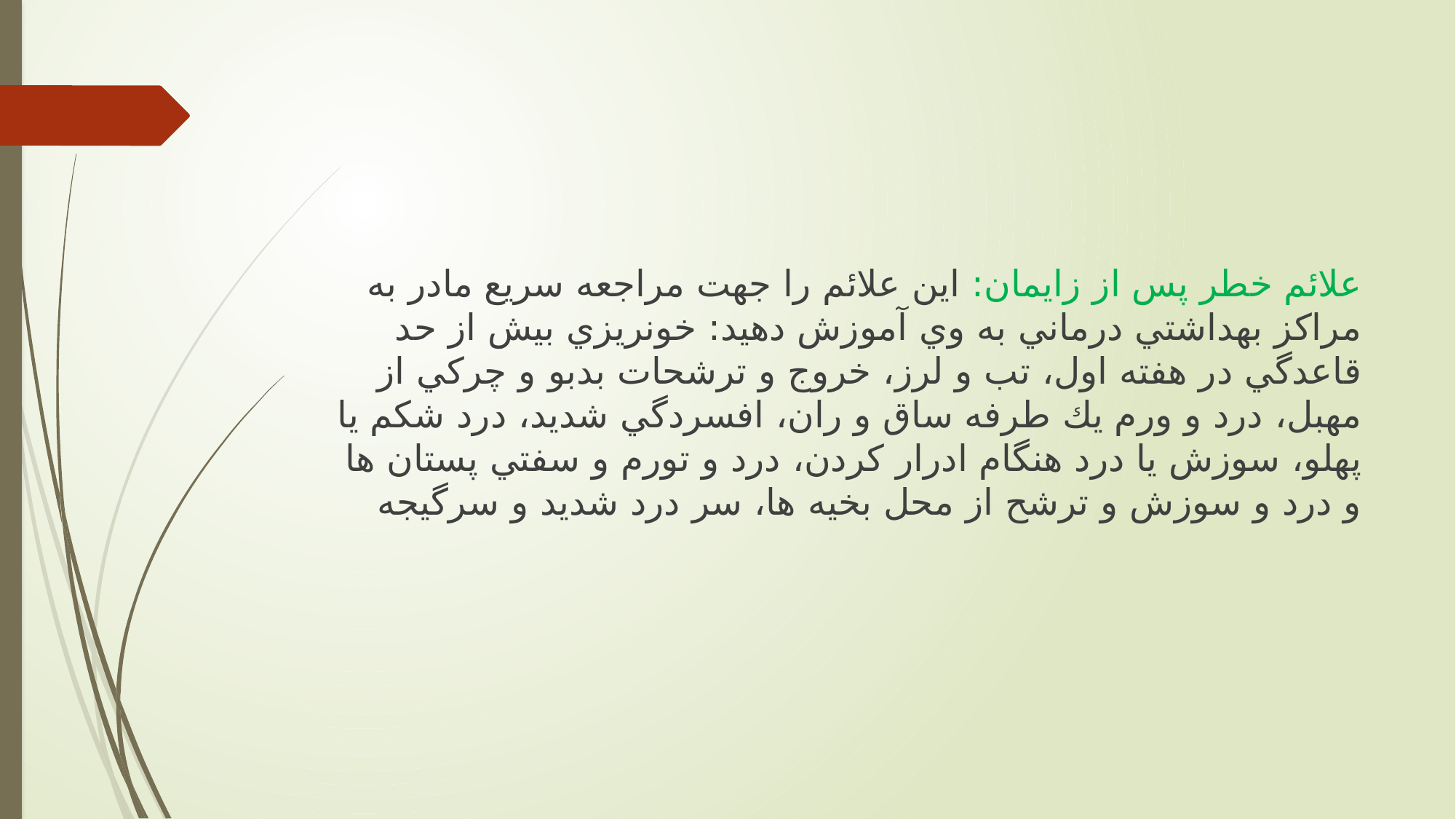

علائم خطر پس از زايمان: اين علائم را جهت مراجعه سريع مادر به مراکز بهداشتي درماني به وي آموزش دهید: خونريزي بیش از حد قاعدگي در هفته اول، تب و لرز، خروج و ترشحات بدبو و چرکي از مهبل، درد و ورم يك طرفه ساق و ران، افسردگي شديد، درد شکم يا پهلو، سوزش يا درد هنگام ادرار کردن، درد و تورم و سفتي پستان ها و درد و سوزش و ترشح از محل بخیه ها، سر درد شديد و سرگیجه